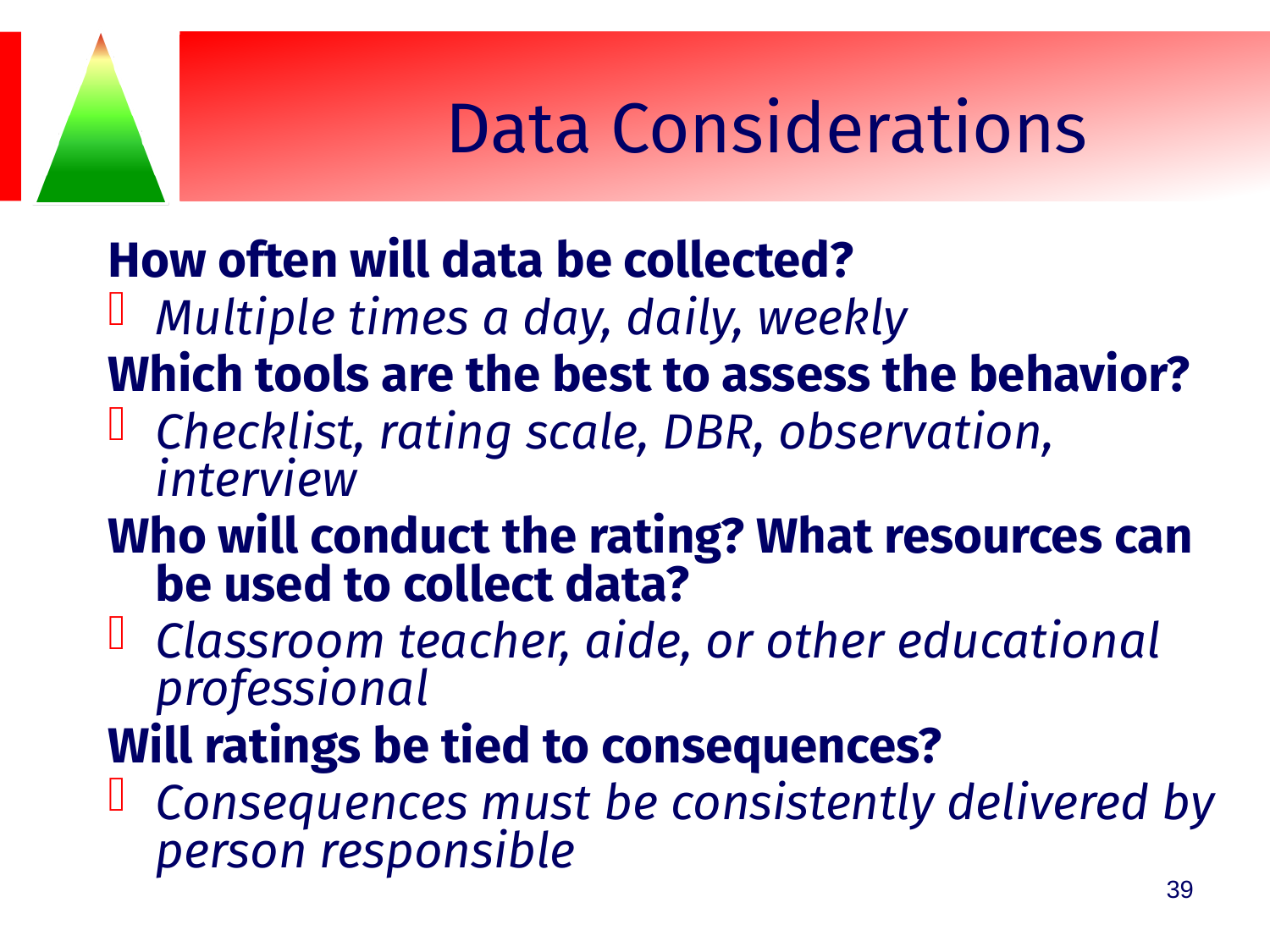

Data Considerations
How often will data be collected?
Multiple times a day, daily, weekly
Which tools are the best to assess the behavior?
Checklist, rating scale, DBR, observation, interview
Who will conduct the rating? What resources can be used to collect data?
Classroom teacher, aide, or other educational professional
Will ratings be tied to consequences?
Consequences must be consistently delivered by person responsible

39